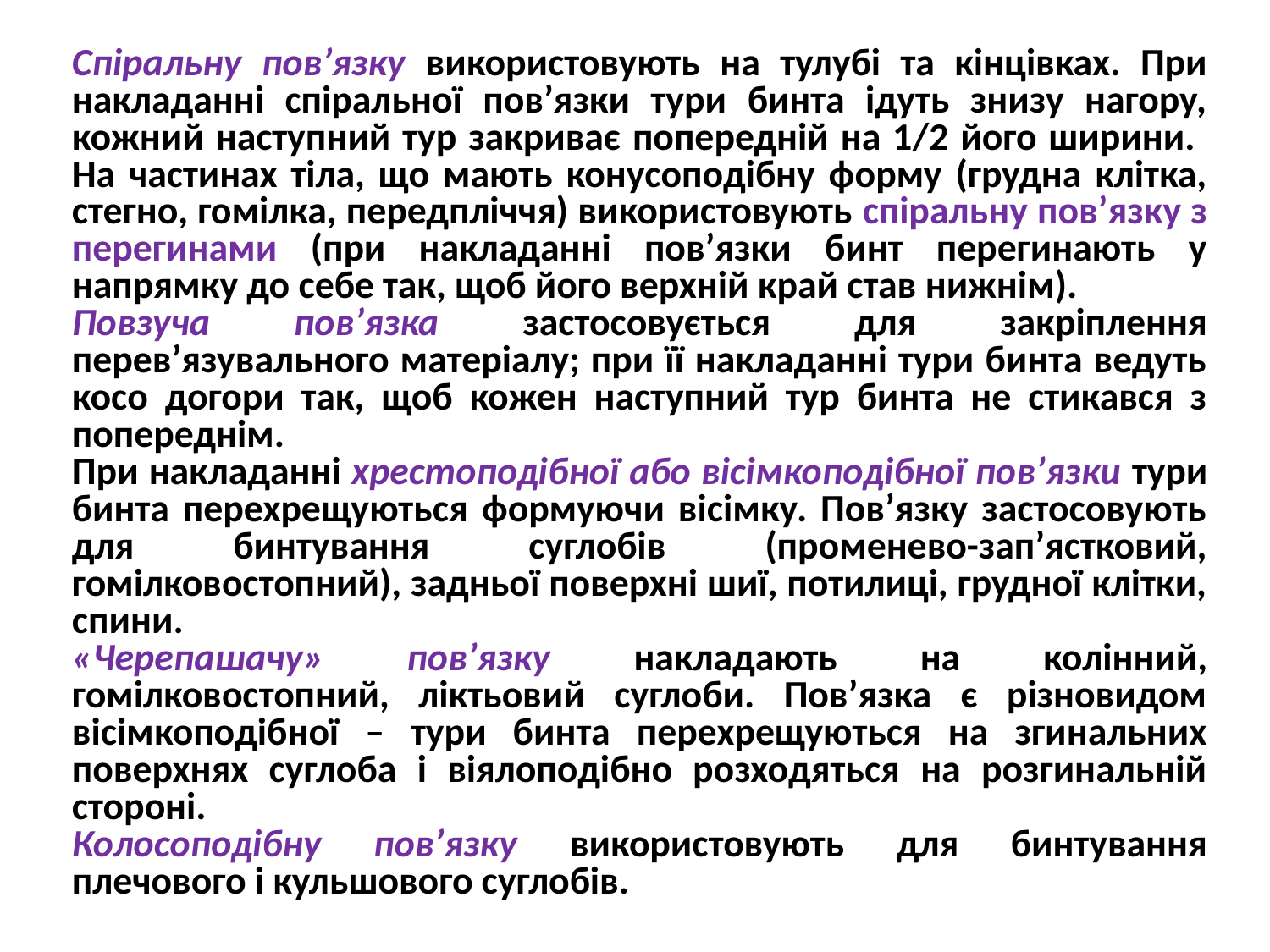

Спіральну пов’язку використовують на тулубі та кінцівках. При накладанні спіральної пов’язки тури бинта ідуть знизу нагору, кожний наступний тур закриває попередній на 1/2 його ширини.  На частинах тіла, що мають конусоподібну форму (грудна клітка, стегно, гомілка, передпліччя) використовують спіральну пов’язку з перегинами (при накладанні пов’язки бинт перегинають у напрямку до себе так, щоб його верхній край став нижнім).
Повзуча пов’язка застосовується для закріплення перев’язувального матеріалу; при її накладанні тури бинта ведуть косо догори так, щоб кожен наступний тур бинта не стикався з попереднім.
При накладанні хрестоподібної або вісімкоподібної пов’язки тури бинта перехрещуються формуючи вісімку. Пов’язку застосовують для бинтування суглобів (променево-зап’ястковий, гомілковостопний), задньої поверхні шиї, потилиці, грудної клітки, спини.
«Черепашачу» пов’язку накладають на колінний, гомілковостопний, ліктьовий суглоби. Пов’язка є різновидом вісімкоподібної – тури бинта перехрещуються на згинальних поверхнях суглоба і віялоподібно розходяться на розгинальній стороні.
Колосоподібну пов’язку використовують для бинтування плечового і кульшового суглобів.